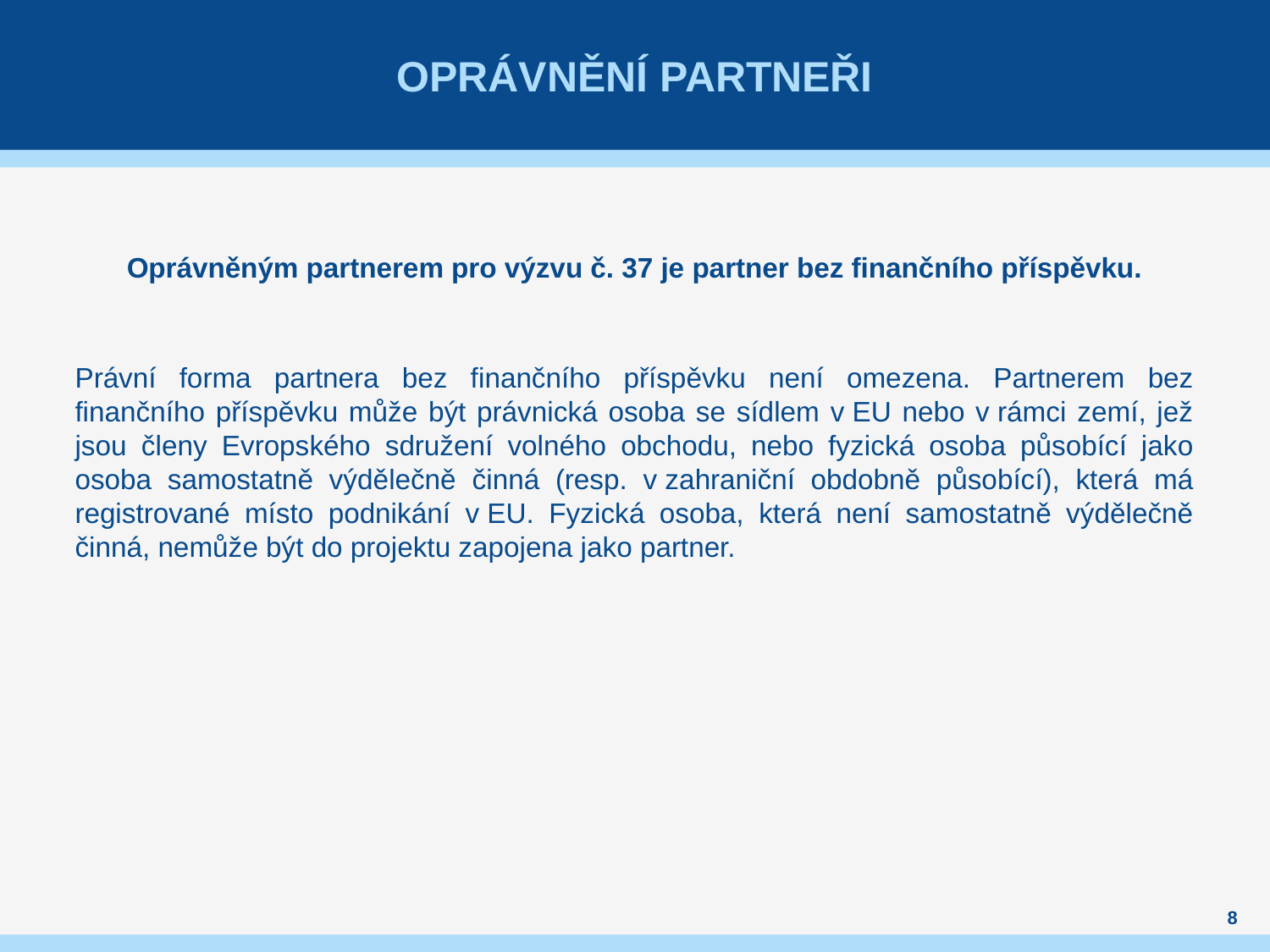

# Oprávnění partneři
Oprávněným partnerem pro výzvu č. 37 je partner bez finančního příspěvku.

Právní forma partnera bez finančního příspěvku není omezena. Partnerem bez finančního příspěvku může být právnická osoba se sídlem v EU nebo v rámci zemí, jež jsou členy Evropského sdružení volného obchodu, nebo fyzická osoba působící jako osoba samostatně výdělečně činná (resp. v zahraniční obdobně působící), která má registrované místo podnikání v EU. Fyzická osoba, která není samostatně výdělečně činná, nemůže být do projektu zapojena jako partner.

8